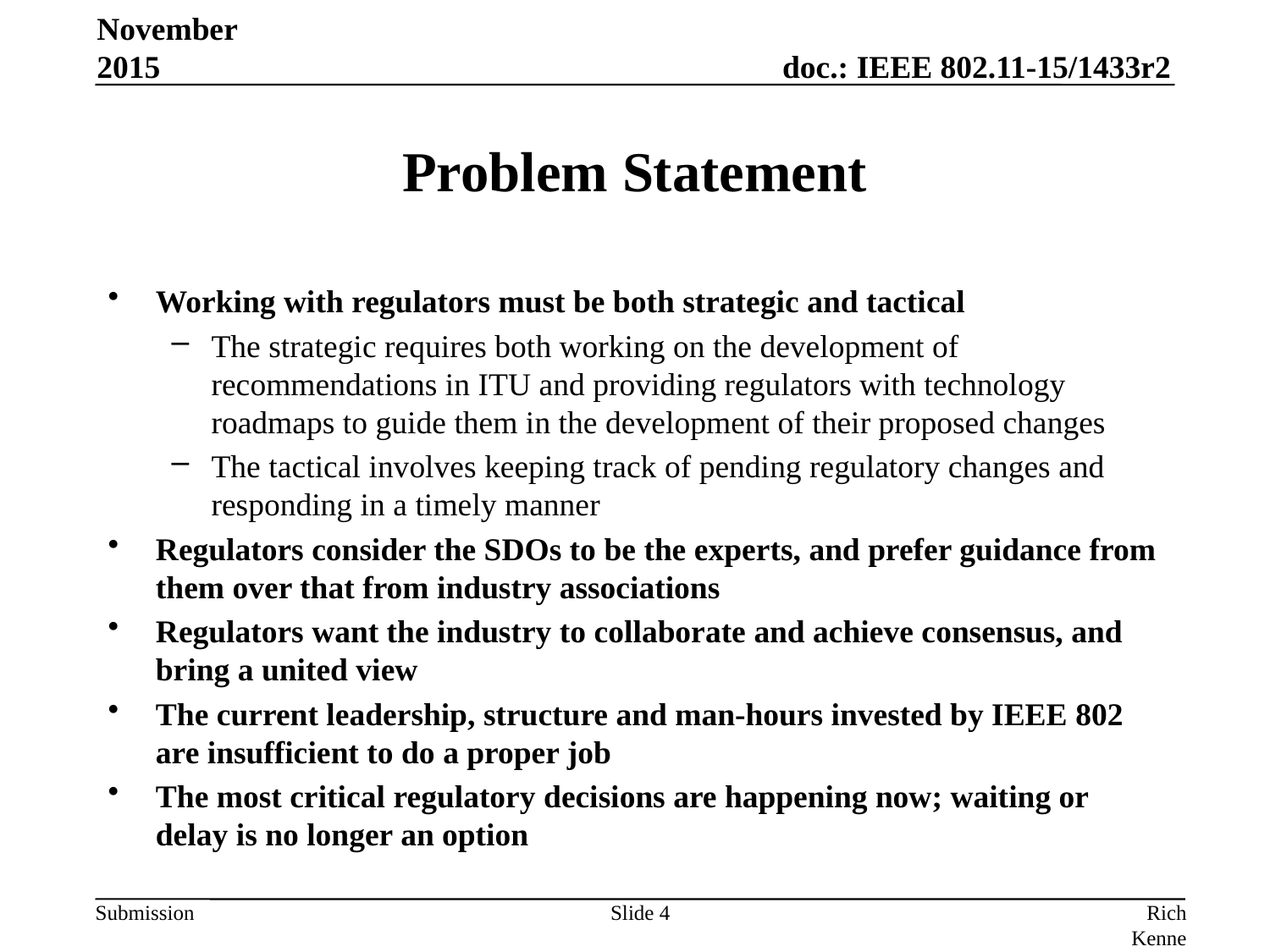

November 2015
# Problem Statement
Working with regulators must be both strategic and tactical
The strategic requires both working on the development of recommendations in ITU and providing regulators with technology roadmaps to guide them in the development of their proposed changes
The tactical involves keeping track of pending regulatory changes and responding in a timely manner
Regulators consider the SDOs to be the experts, and prefer guidance from them over that from industry associations
Regulators want the industry to collaborate and achieve consensus, and bring a united view
The current leadership, structure and man-hours invested by IEEE 802 are insufficient to do a proper job
The most critical regulatory decisions are happening now; waiting or delay is no longer an option
Slide 4
Rich Kennedy, MediaTek